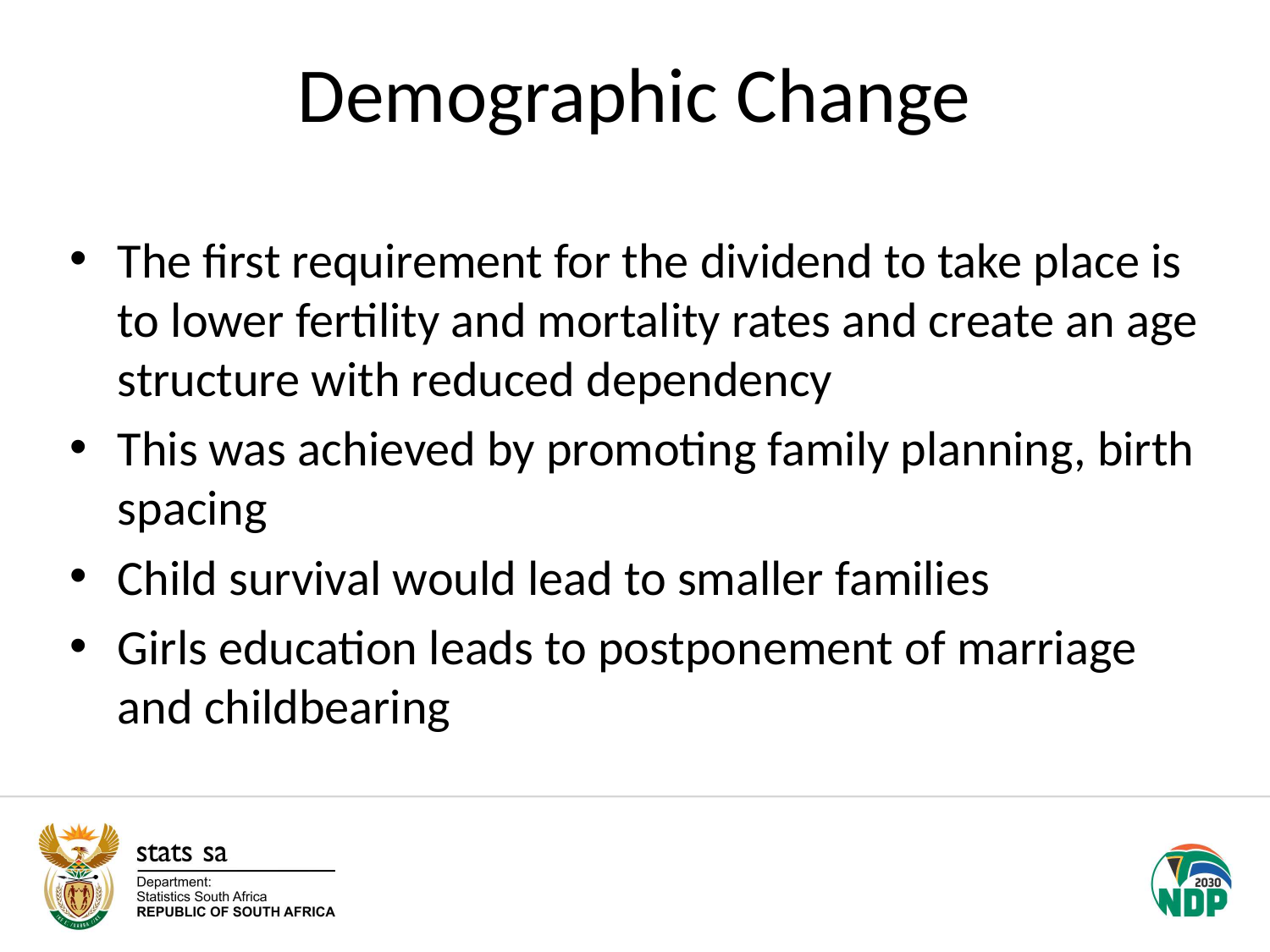

# Demographic Change
The first requirement for the dividend to take place is to lower fertility and mortality rates and create an age structure with reduced dependency
This was achieved by promoting family planning, birth spacing
Child survival would lead to smaller families
Girls education leads to postponement of marriage and childbearing